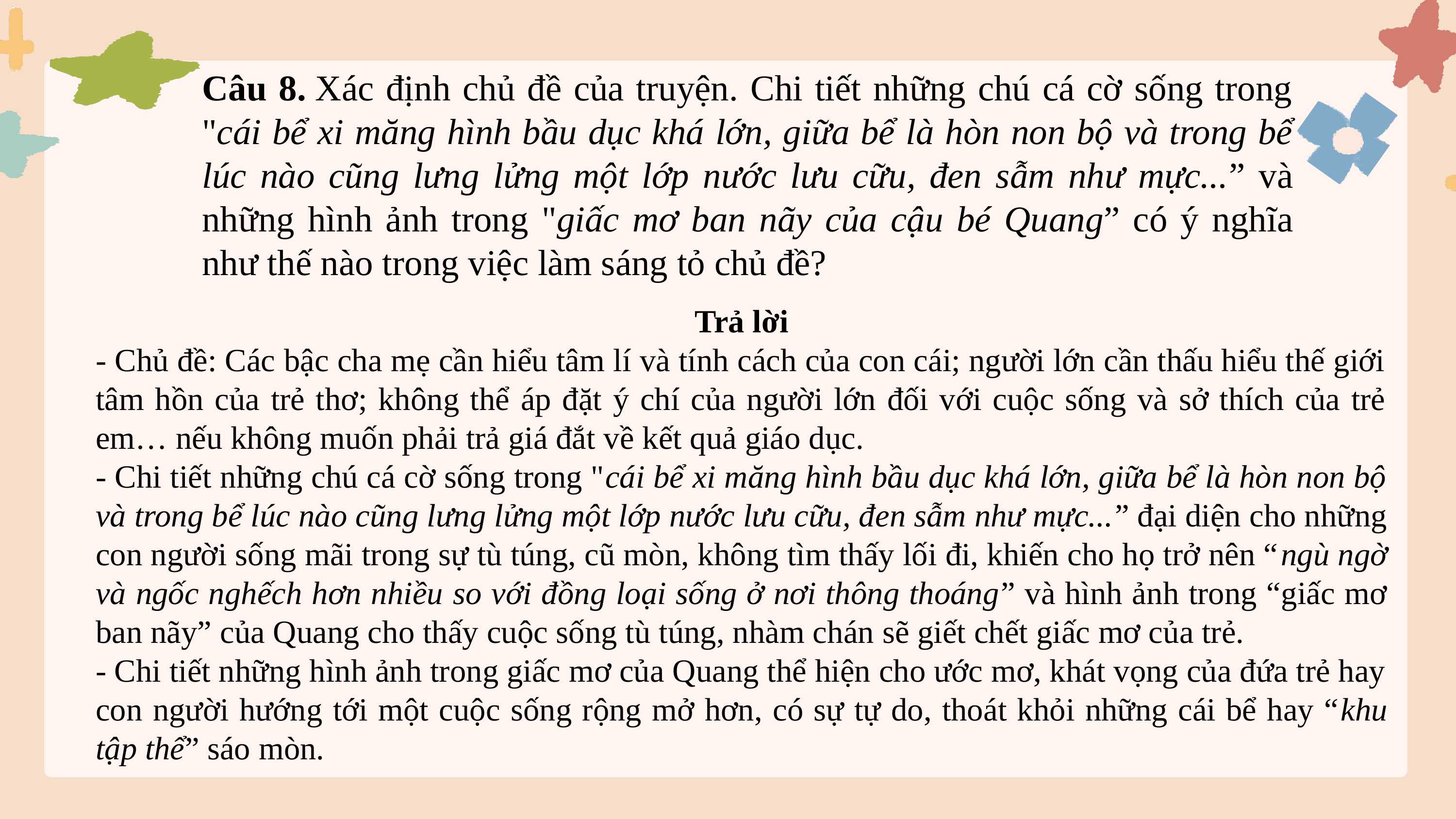

Câu 8. Xác định chủ đề của truyện. Chi tiết những chú cá cờ sống trong "cái bể xi măng hình bầu dục khá lớn, giữa bể là hòn non bộ và trong bể lúc nào cũng lưng lửng một lớp nước lưu cữu, đen sẫm như mực...” và những hình ảnh trong "giấc mơ ban nãy của cậu bé Quang” có ý nghĩa như thế nào trong việc làm sáng tỏ chủ đề?
Trả lời
- Chủ đề: Các bậc cha mẹ cần hiểu tâm lí và tính cách của con cái; người lớn cần thấu hiểu thế giới tâm hồn của trẻ thơ; không thể áp đặt ý chí của người lớn đối với cuộc sống và sở thích của trẻ em… nếu không muốn phải trả giá đắt về kết quả giáo dục.
- Chi tiết những chú cá cờ sống trong "cái bể xi măng hình bầu dục khá lớn, giữa bể là hòn non bộ và trong bể lúc nào cũng lưng lửng một lớp nước lưu cữu, đen sẫm như mực...” đại diện cho những con người sống mãi trong sự tù túng, cũ mòn, không tìm thấy lối đi, khiến cho họ trở nên “ngù ngờ và ngốc nghếch hơn nhiều so với đồng loại sống ở nơi thông thoáng” và hình ảnh trong “giấc mơ ban nãy” của Quang cho thấy cuộc sống tù túng, nhàm chán sẽ giết chết giấc mơ của trẻ.
- Chi tiết những hình ảnh trong giấc mơ của Quang thể hiện cho ước mơ, khát vọng của đứa trẻ hay con người hướng tới một cuộc sống rộng mở hơn, có sự tự do, thoát khỏi những cái bể hay “khu tập thể” sáo mòn.